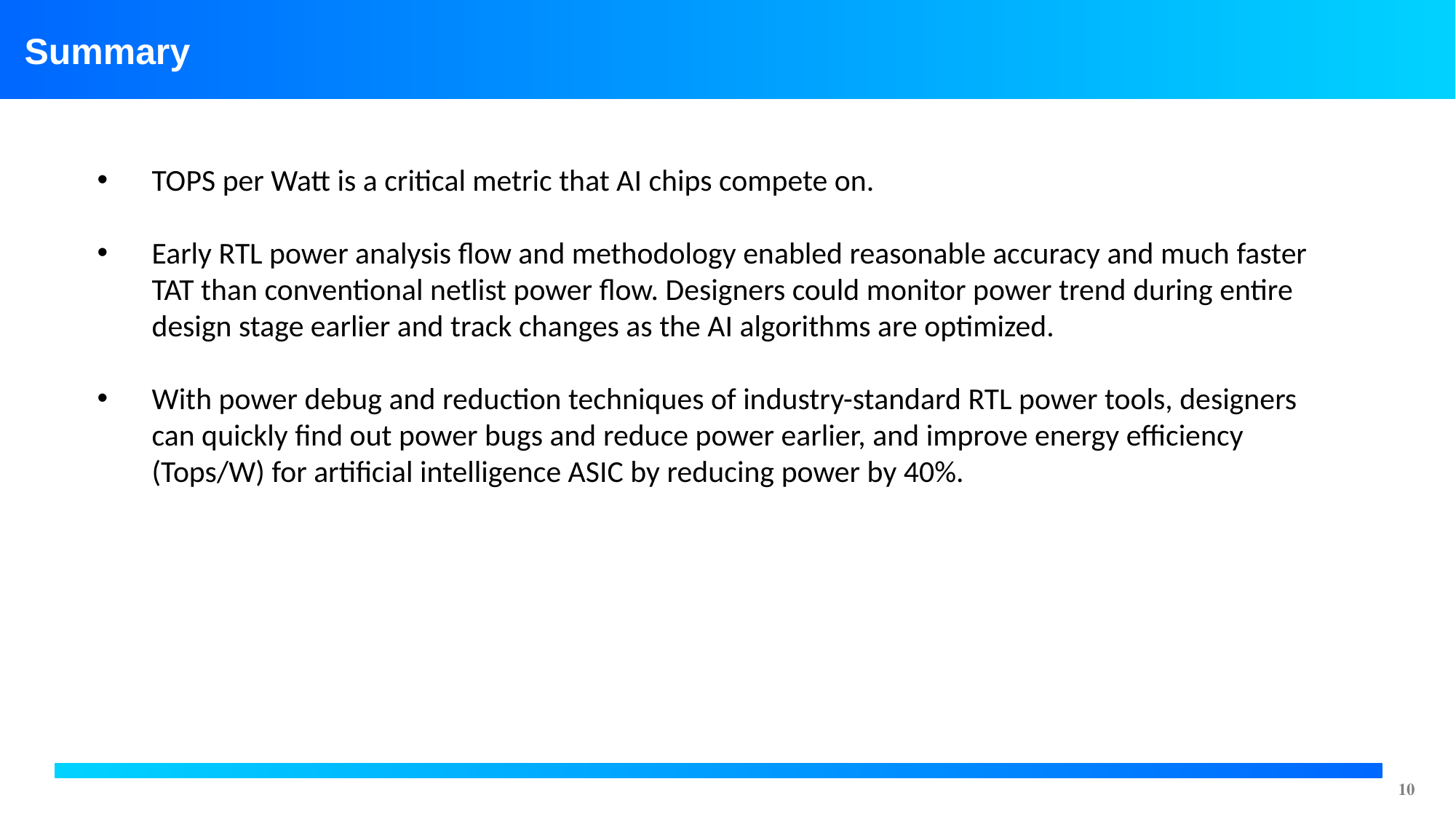

# Summary
TOPS per Watt is a critical metric that AI chips compete on.

Early RTL power analysis flow and methodology enabled reasonable accuracy and much faster TAT than conventional netlist power flow. Designers could monitor power trend during entire design stage earlier and track changes as the AI algorithms are optimized.

With power debug and reduction techniques of industry-standard RTL power tools, designers can quickly find out power bugs and reduce power earlier, and improve energy efficiency (Tops/W) for artificial intelligence ASIC by reducing power by 40%.